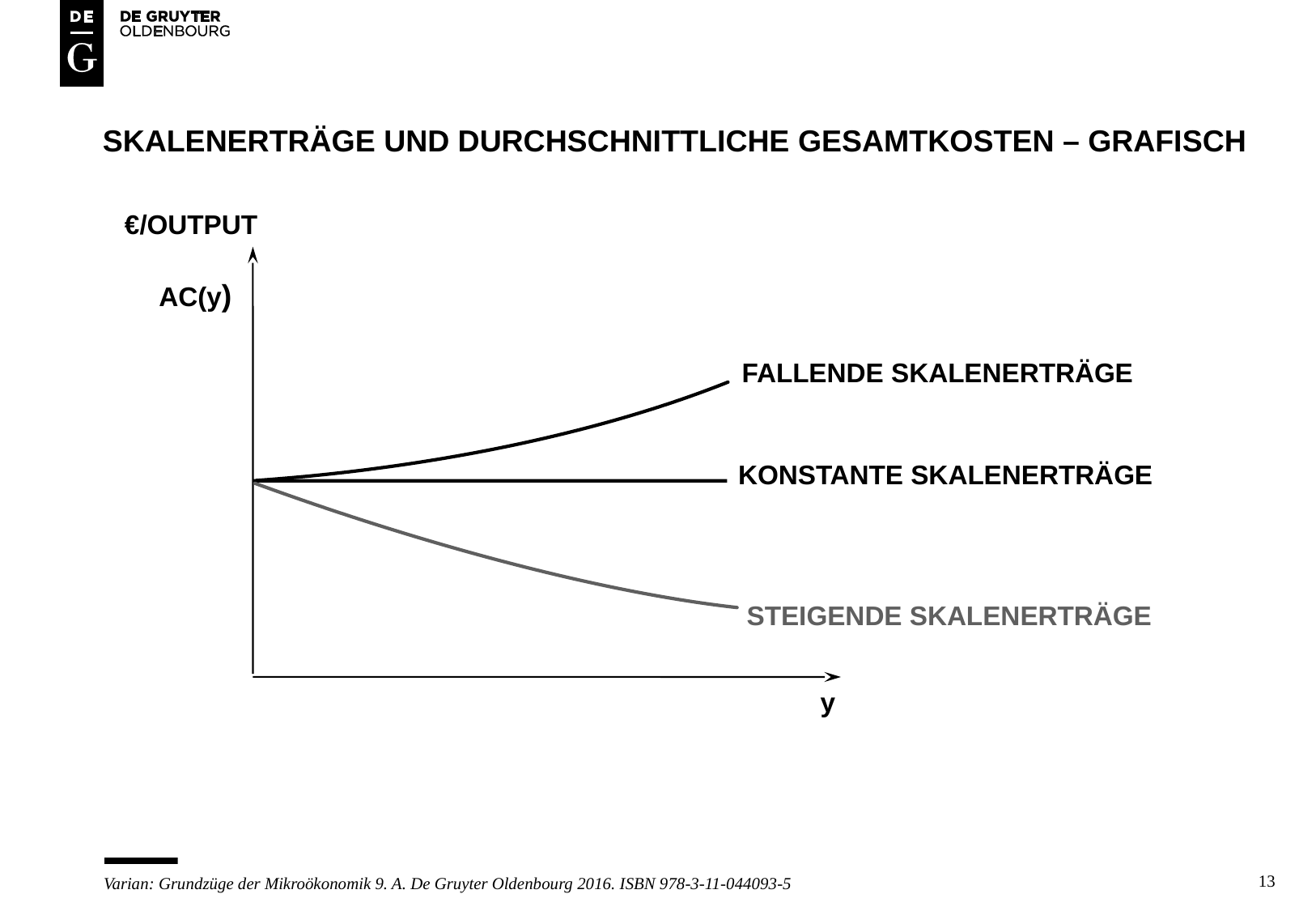

# Skalenerträge und durchschnittliche gesamtkosten – grafisch

€/OUTPUT

AC(y)
FALLENDE SKALENERTRÄGE

KONSTANTE SKALENERTRÄGE

STEIGENDE SKALENERTRÄGE

y
13
Varian: Grundzüge der Mikroökonomik 9. A. De Gruyter Oldenbourg 2016. ISBN 978-3-11-044093-5